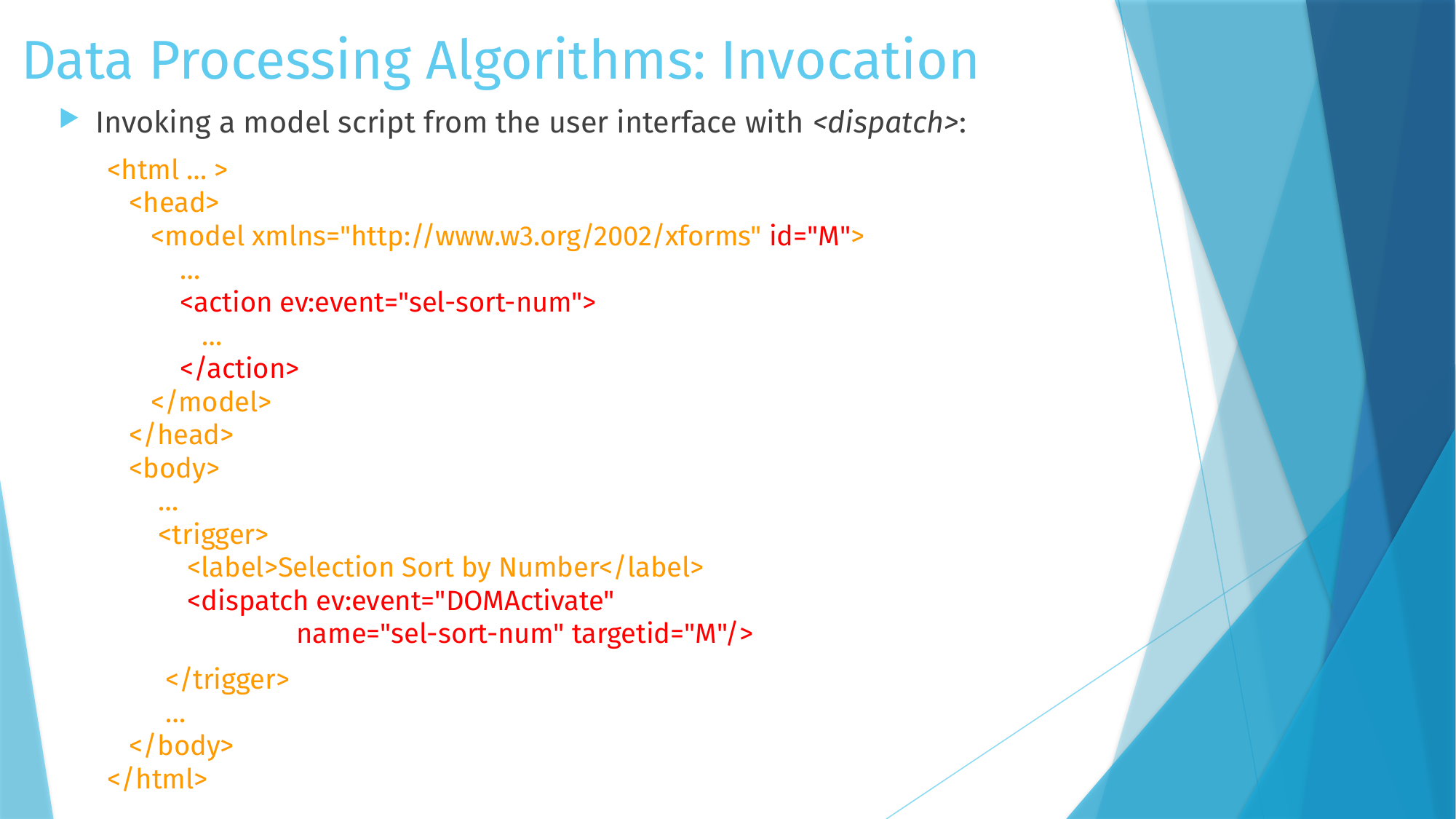

# Data Processing Algorithms: Invocation
Invoking a model script from the user interface with <dispatch>:
<html … >
   <head>
      <model xmlns="http://www.w3.org/2002/xforms" id="M">
          …
          <action ev:event="sel-sort-num">
             …
          </action>
      </model>
   </head>
   <body>
       …
       <trigger>
           <label>Selection Sort by Number</label>
           <dispatch ev:event="DOMActivate"
                          name="sel-sort-num" targetid="M"/>
        </trigger>
        …
   </body>
</html>